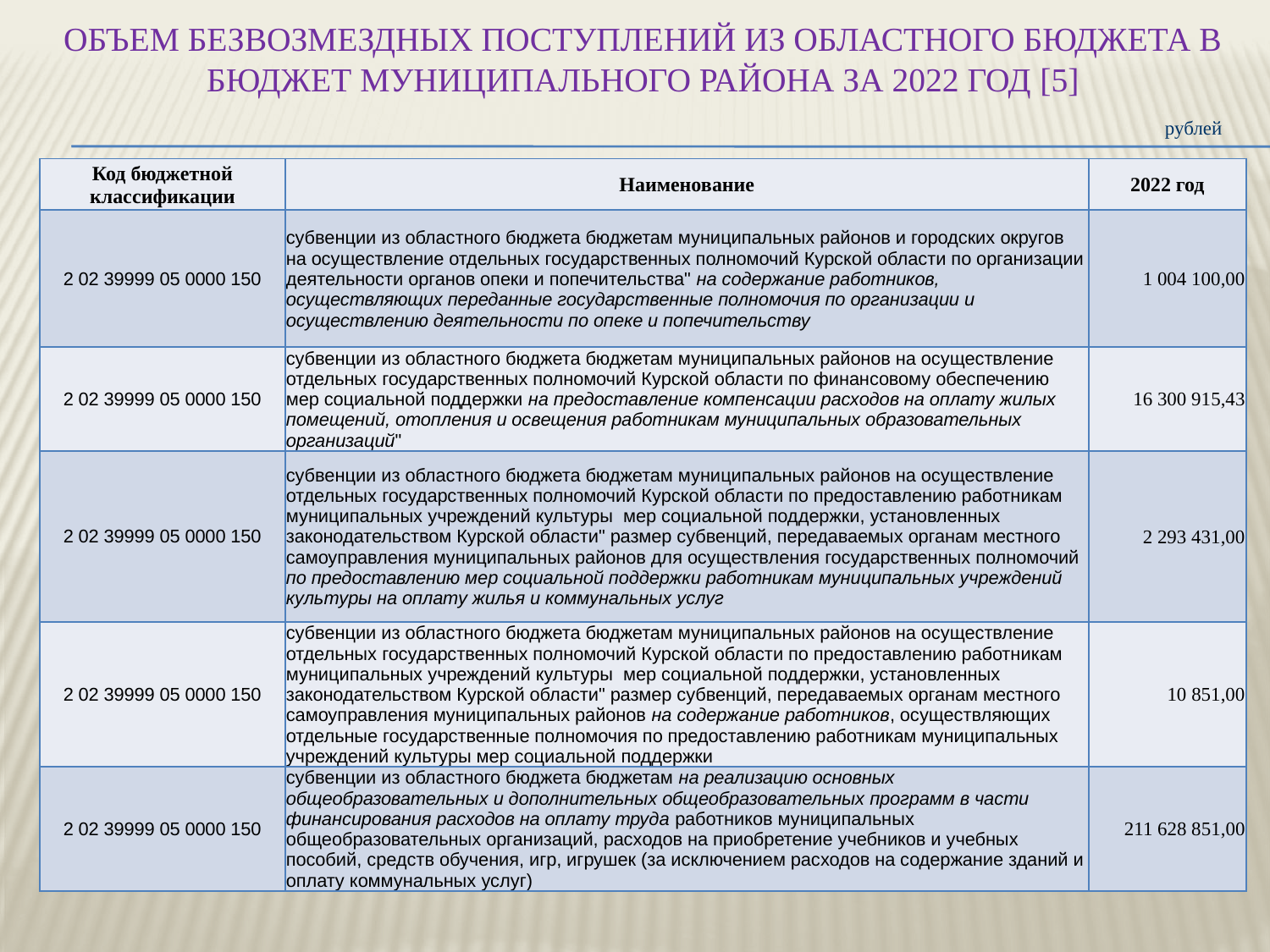

# ОБЪЕМ БЕЗВОЗМЕЗДНЫХ ПОСТУПЛЕНИЙ ИЗ ОБЛАСТНОГО БЮДЖЕТА В БЮДЖЕТ МУНИЦИПАЛЬНОГО РАЙОНА ЗА 2022 ГОД [5]
рублей
| Код бюджетной классификации | Наименование | 2022 год |
| --- | --- | --- |
| 2 02 39999 05 0000 150 | субвенции из областного бюджета бюджетам муниципальных районов и городских округов на осуществление отдельных государственных полномочий Курской области по организации деятельности органов опеки и попечительства" на содержание работников, осуществляющих переданные государственные полномочия по организации и осуществлению деятельности по опеке и попечительству | 1 004 100,00 |
| 2 02 39999 05 0000 150 | субвенции из областного бюджета бюджетам муниципальных районов на осуществление отдельных государственных полномочий Курской области по финансовому обеспечению мер социальной поддержки на предоставление компенсации расходов на оплату жилых помещений, отопления и освещения работникам муниципальных образовательных организаций" | 16 300 915,43 |
| 2 02 39999 05 0000 150 | субвенции из областного бюджета бюджетам муниципальных районов на осуществление отдельных государственных полномочий Курской области по предоставлению работникам муниципальных учреждений культуры мер социальной поддержки, установленных законодательством Курской области" размер субвенций, передаваемых органам местного самоуправления муниципальных районов для осуществления государственных полномочий по предоставлению мер социальной поддержки работникам муниципальных учреждений культуры на оплату жилья и коммунальных услуг | 2 293 431,00 |
| 2 02 39999 05 0000 150 | субвенции из областного бюджета бюджетам муниципальных районов на осуществление отдельных государственных полномочий Курской области по предоставлению работникам муниципальных учреждений культуры мер социальной поддержки, установленных законодательством Курской области" размер субвенций, передаваемых органам местного самоуправления муниципальных районов на содержание работников, осуществляющих отдельные государственные полномочия по предоставлению работникам муниципальных учреждений культуры мер социальной поддержки | 10 851,00 |
| 2 02 39999 05 0000 150 | субвенции из областного бюджета бюджетам на реализацию основных общеобразовательных и дополнительных общеобразовательных программ в части финансирования расходов на оплату труда работников муниципальных общеобразовательных организаций, расходов на приобретение учебников и учебных пособий, средств обучения, игр, игрушек (за исключением расходов на содержание зданий и оплату коммунальных услуг) | 211 628 851,00 |